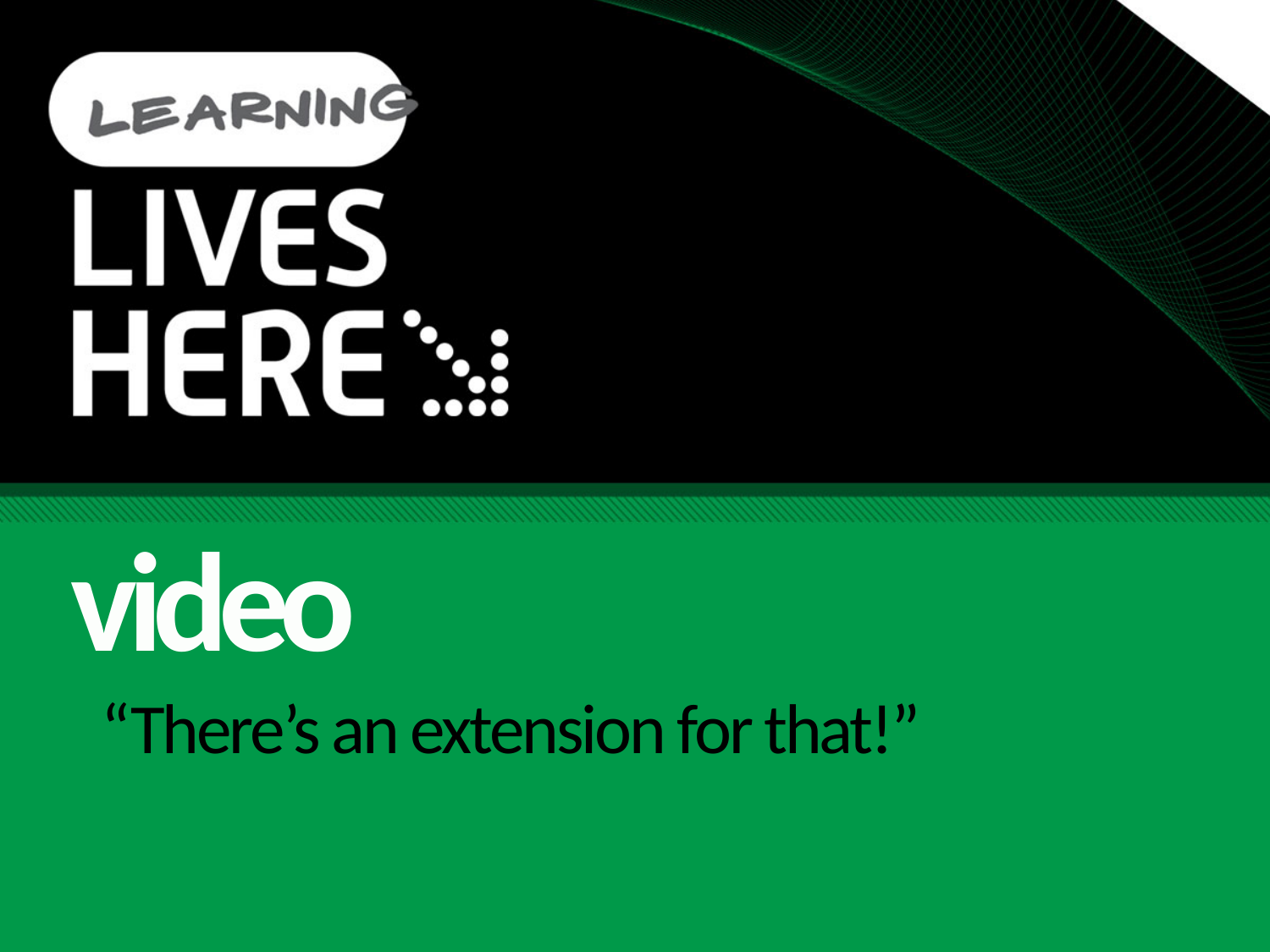

video
# “There’s an extension for that!”